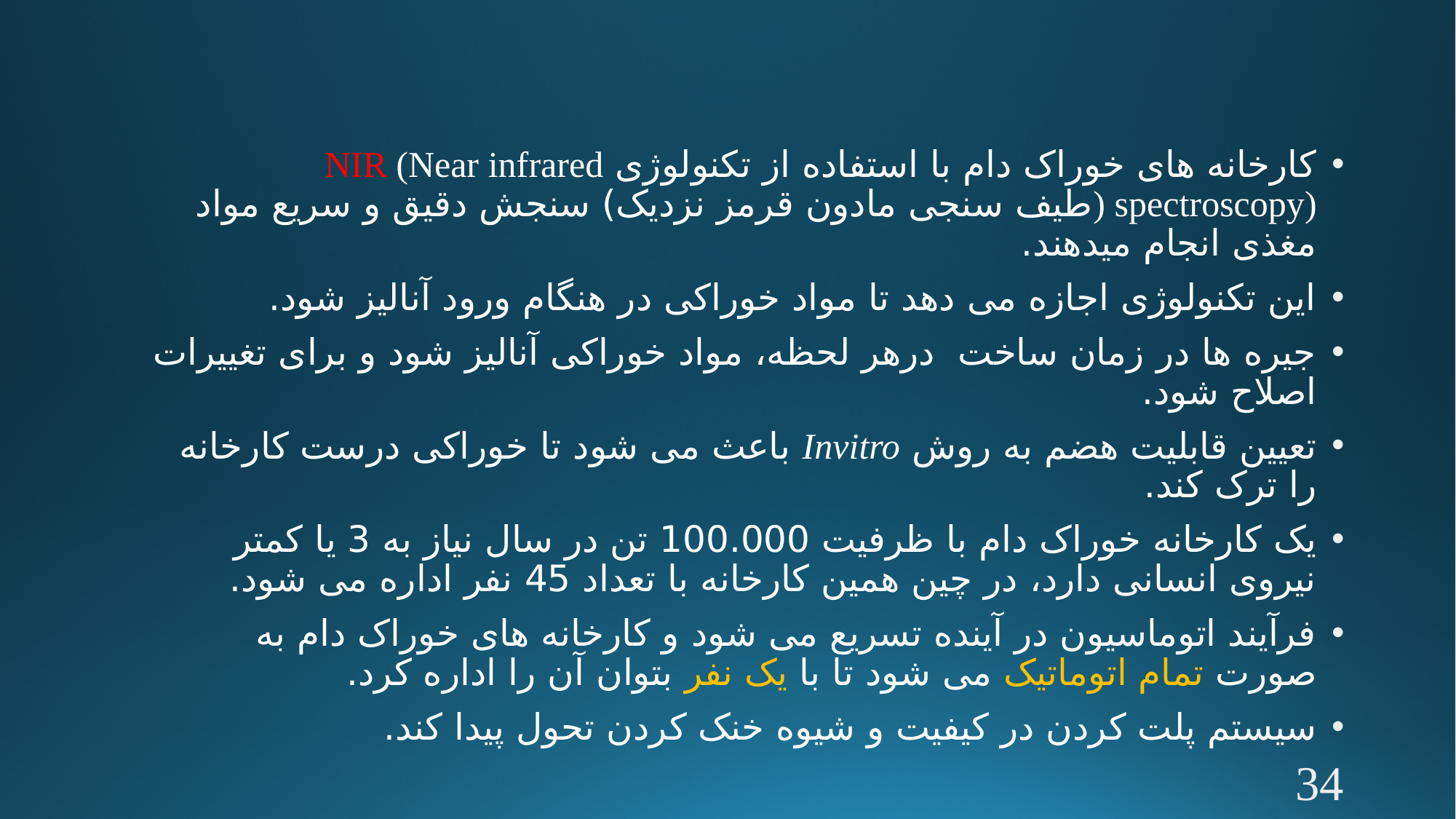

#
کارخانه های خوراک دام با استفاده از تکنولوژی NIR (Near infrared spectroscopy) (طیف سنجی مادون قرمز نزدیک) سنجش دقیق و سریع مواد مغذی انجام میدهند.
این تکنولوژی اجازه می دهد تا مواد خوراکی در هنگام ورود آنالیز شود.
جیره ها در زمان ساخت  درهر لحظه، مواد خوراکی آنالیز شود و برای تغییرات اصلاح شود.
تعیین قابلیت هضم به روش Invitro باعث می شود تا خوراکی درست کارخانه را ترک کند.
یک کارخانه خوراک دام با ظرفیت 100.000 تن در سال نیاز به 3 یا کمتر نیروی انسانی دارد، در چین همین کارخانه با تعداد 45 نفر اداره می شود.
فرآیند اتوماسیون در آینده تسریع می شود و کارخانه های خوراک دام به صورت تمام اتوماتیک می شود تا با یک نفر بتوان آن را اداره کرد.
سیستم پلت کردن در کیفیت و شیوه خنک کردن تحول پیدا کند.

34